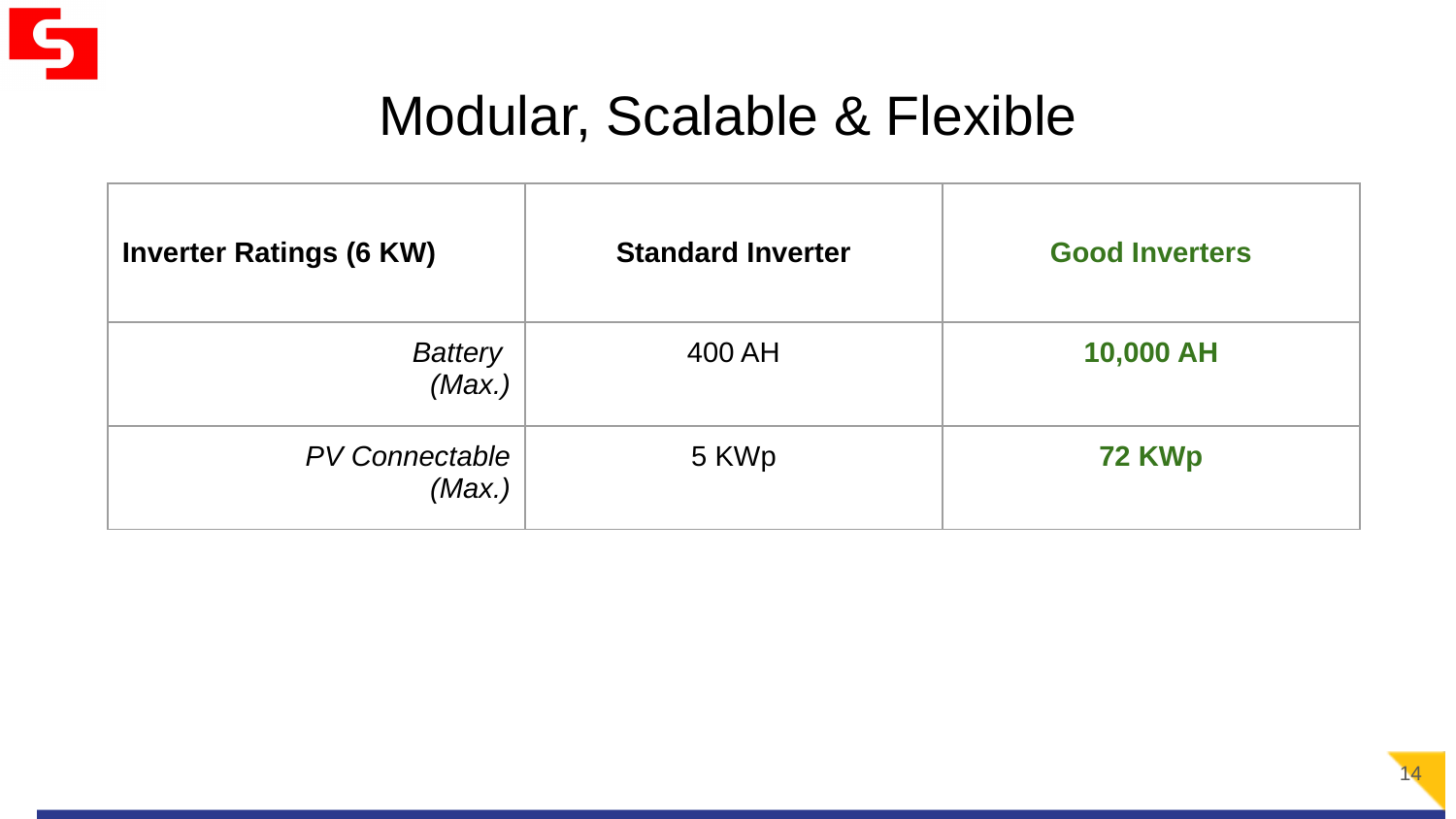

# Modular, Scalable & Flexible
| Inverter Ratings (6 KW) | Standard Inverter | Good Inverters |
| --- | --- | --- |
| Battery (Max.) | 400 AH | 10,000 AH |
| PV Connectable (Max.) | 5 KWp | 72 KWp |
14